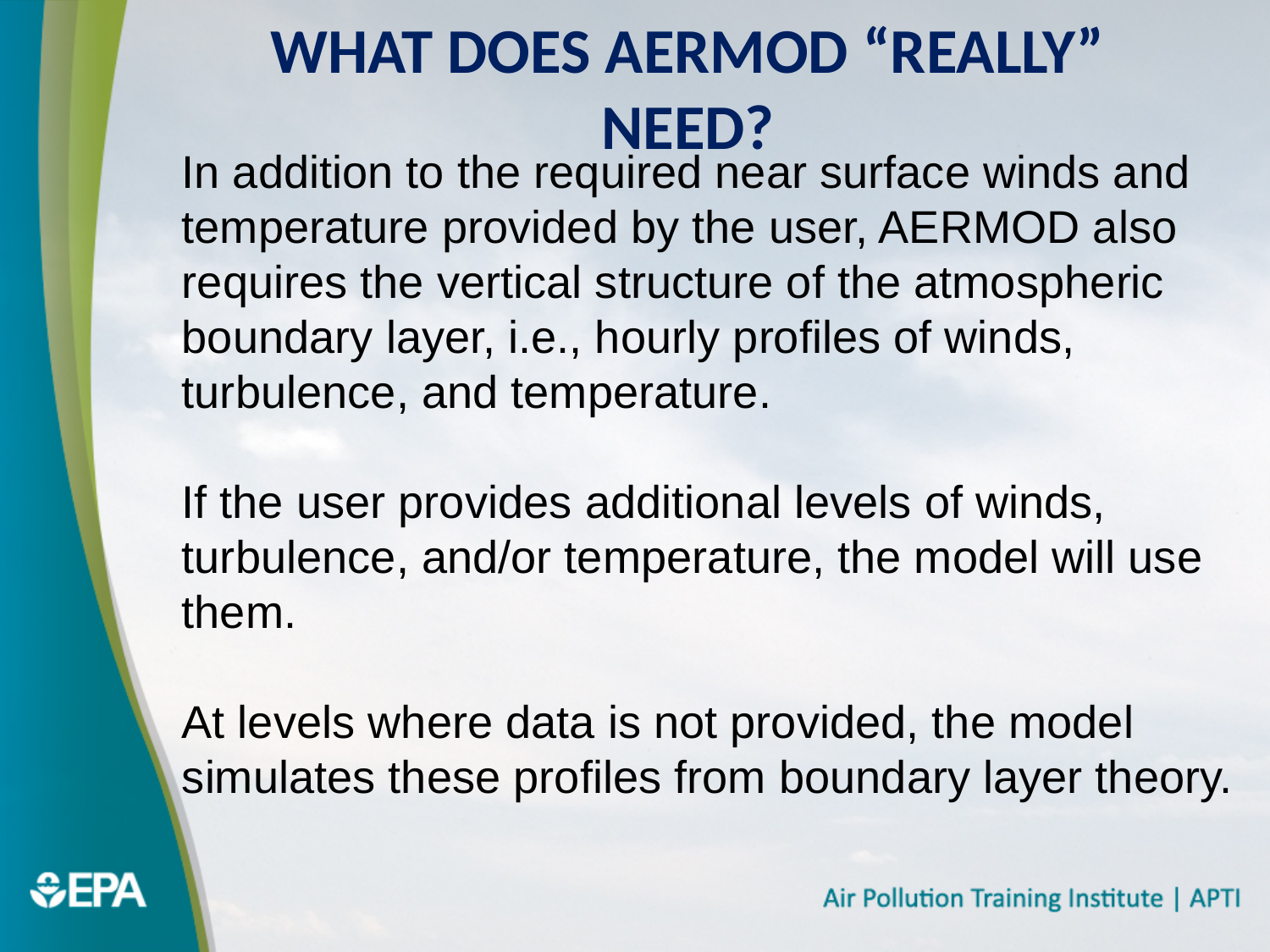

# What Does AERMOD “Really” Need?
In addition to the required near surface winds and temperature provided by the user, AERMOD also requires the vertical structure of the atmospheric boundary layer, i.e., hourly profiles of winds, turbulence, and temperature.

If the user provides additional levels of winds, turbulence, and/or temperature, the model will use them.

At levels where data is not provided, the model simulates these profiles from boundary layer theory.